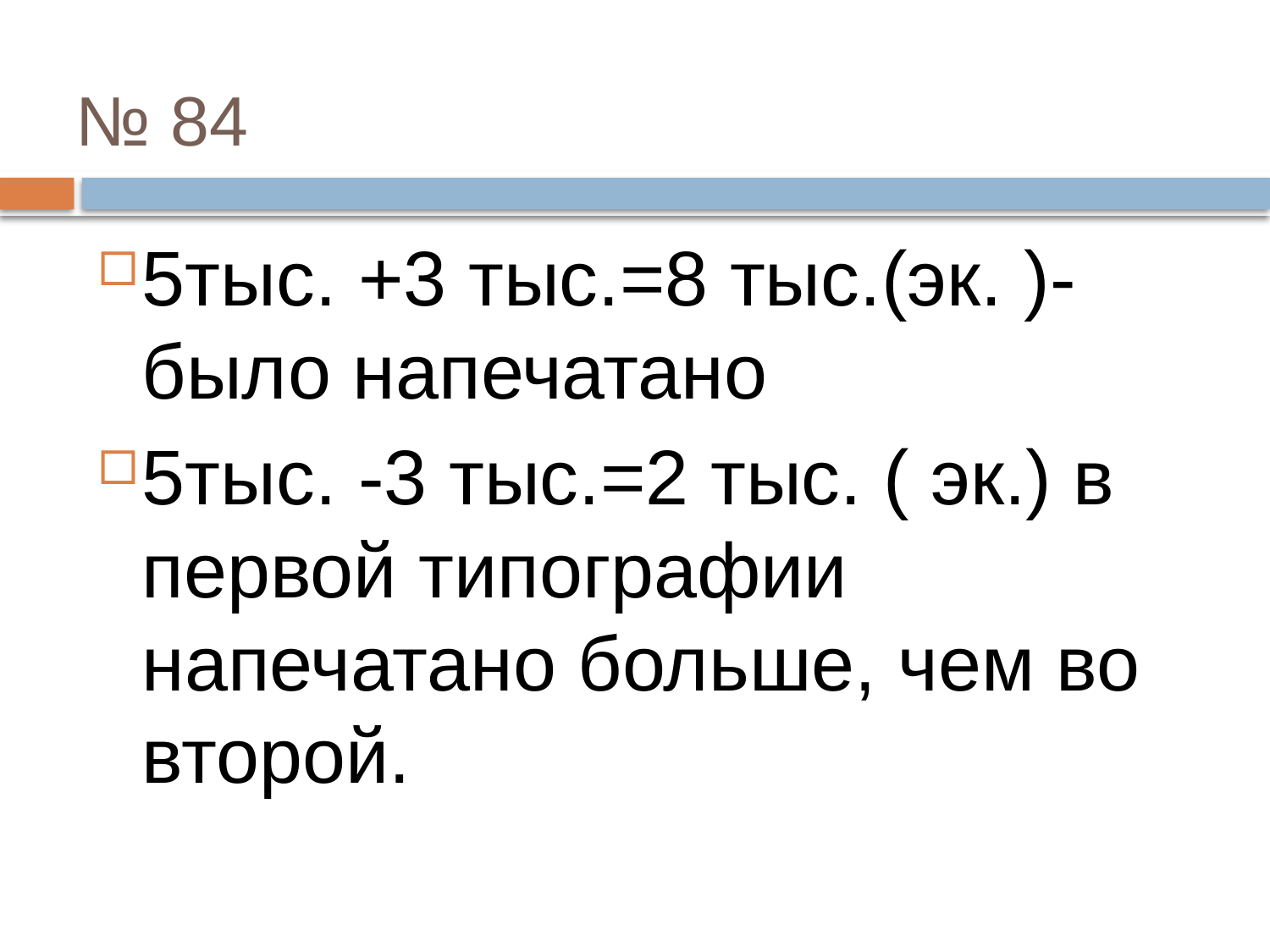

# № 84
5тыс. +3 тыс.=8 тыс.(эк. )-было напечатано
5тыс. -3 тыс.=2 тыс. ( эк.) в первой типографии напечатано больше, чем во второй.